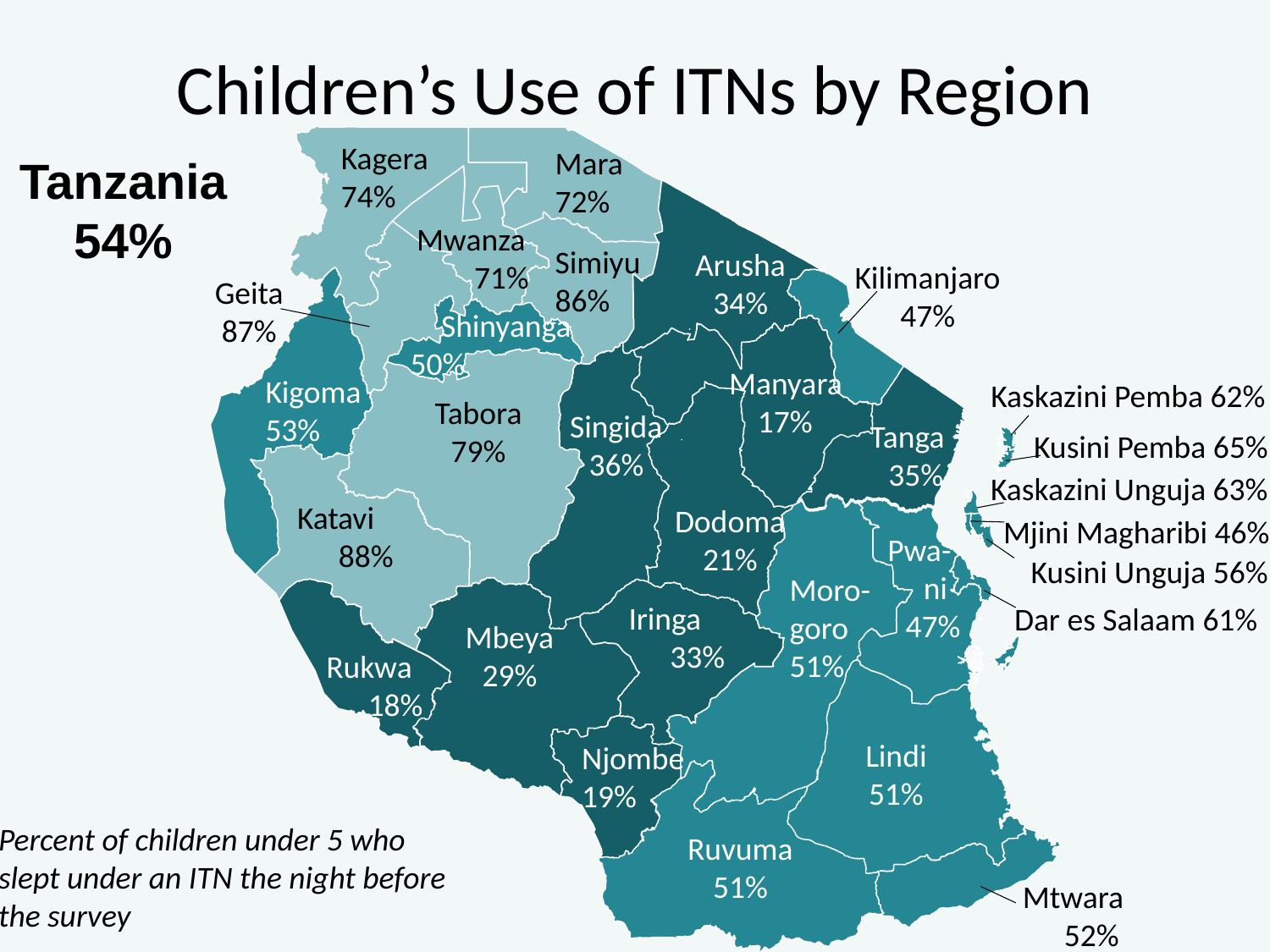

# Children’s Use of ITNs by Region

Kagera
74%
Mara
72%
Tanzania
54%
Mwanza
        71%
Simiyu
86%
Arusha
34%
Kilimanjaro 47%
Geita
87%
Shinyanga
50%
Manyara
    17%
Kigoma
53%
Kaskazini Pemba 62%
Tabora
79%
Singida
36%
Tanga
35%
Kusini Pemba 65%
Kaskazini Unguja 63%
Katavi
88%
Dodoma21%

Mjini Magharibi 46%
Pwa-
     ni
47%
Kusini Unguja 56%
Moro-
goro
51%
Iringa
33%
Dar es Salaam 61%
Mbeya
29%
Rukwa
18%
Lindi
51%
Njombe
19%
Percent of children under 5 who slept under an ITN the night before the survey
Ruvuma
51%
Mtwara
52%